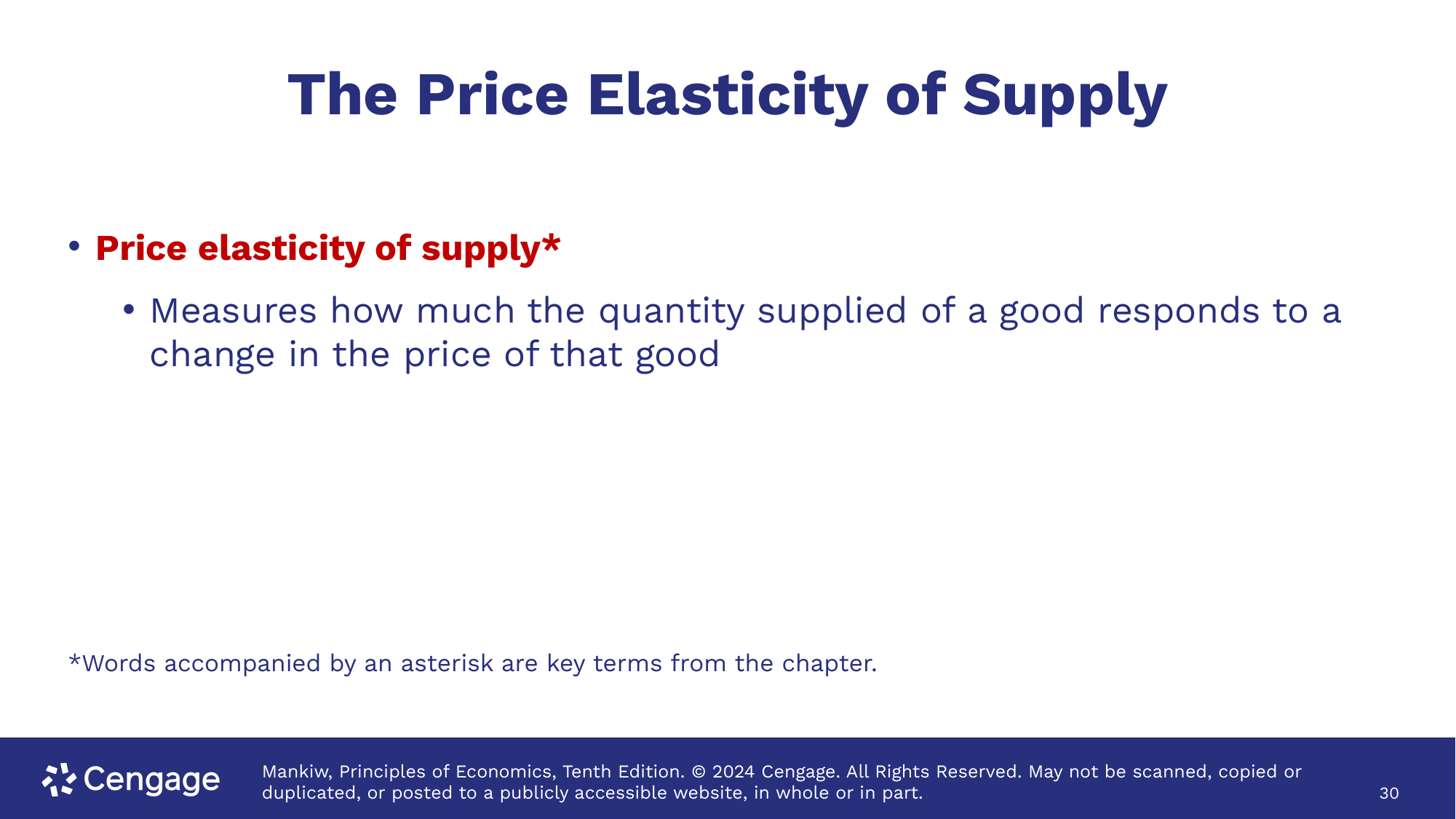

# The Price Elasticity of Supply
Price elasticity of supply*
Measures how much the quantity supplied of a good responds to a change in the price of that good
*Words accompanied by an asterisk are key terms from the chapter.